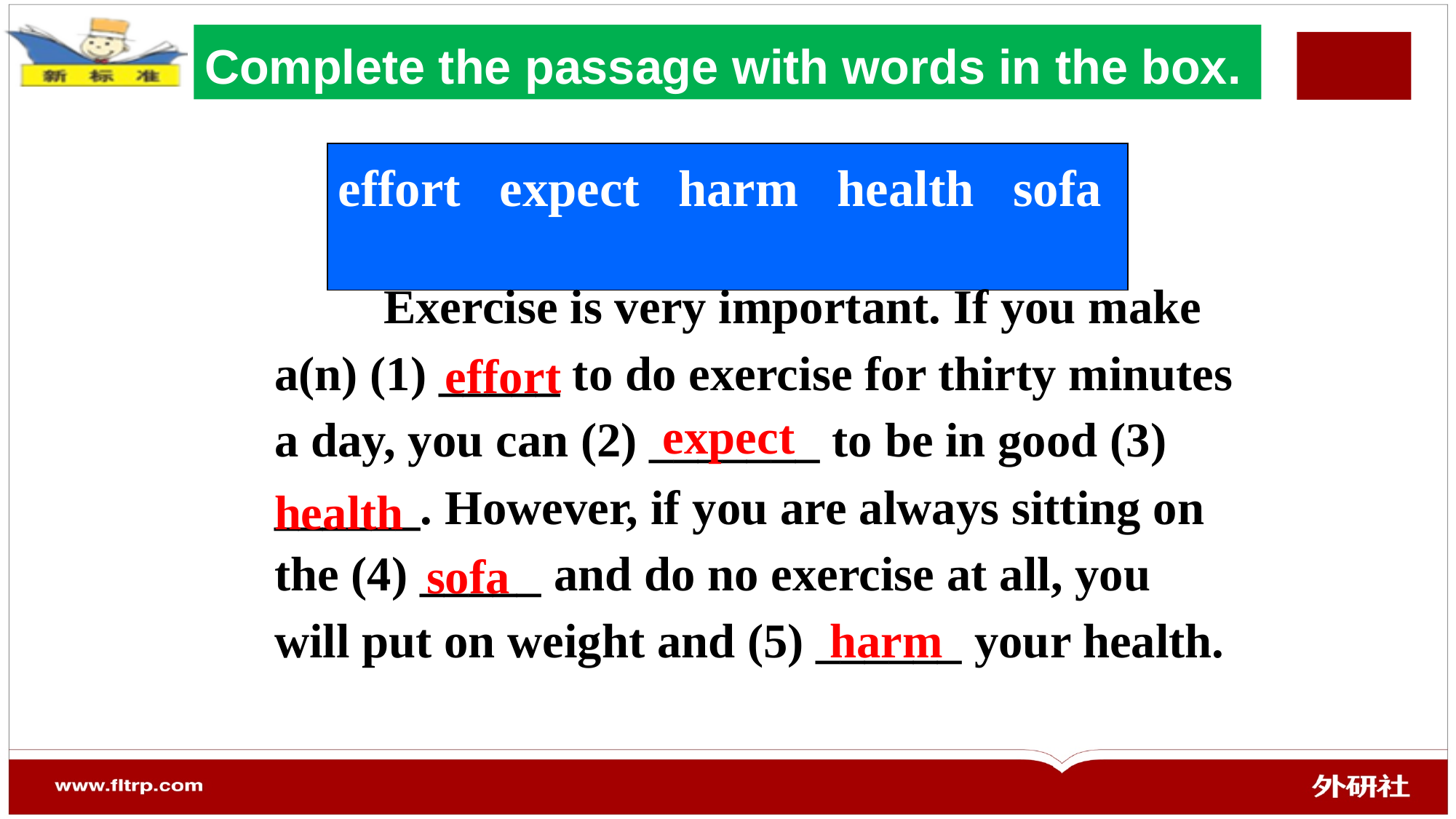

Complete the passage with words in the box.
effort   expect   harm   health   sofa
	Exercise is very important. If you make a(n) (1) _____ to do exercise for thirty minutes a day, you can (2) _______ to be in good (3) ______. However, if you are always sitting on the (4) _____ and do no exercise at all, you will put on weight and (5) ______ your health.
effort
expect
health
sofa
harm